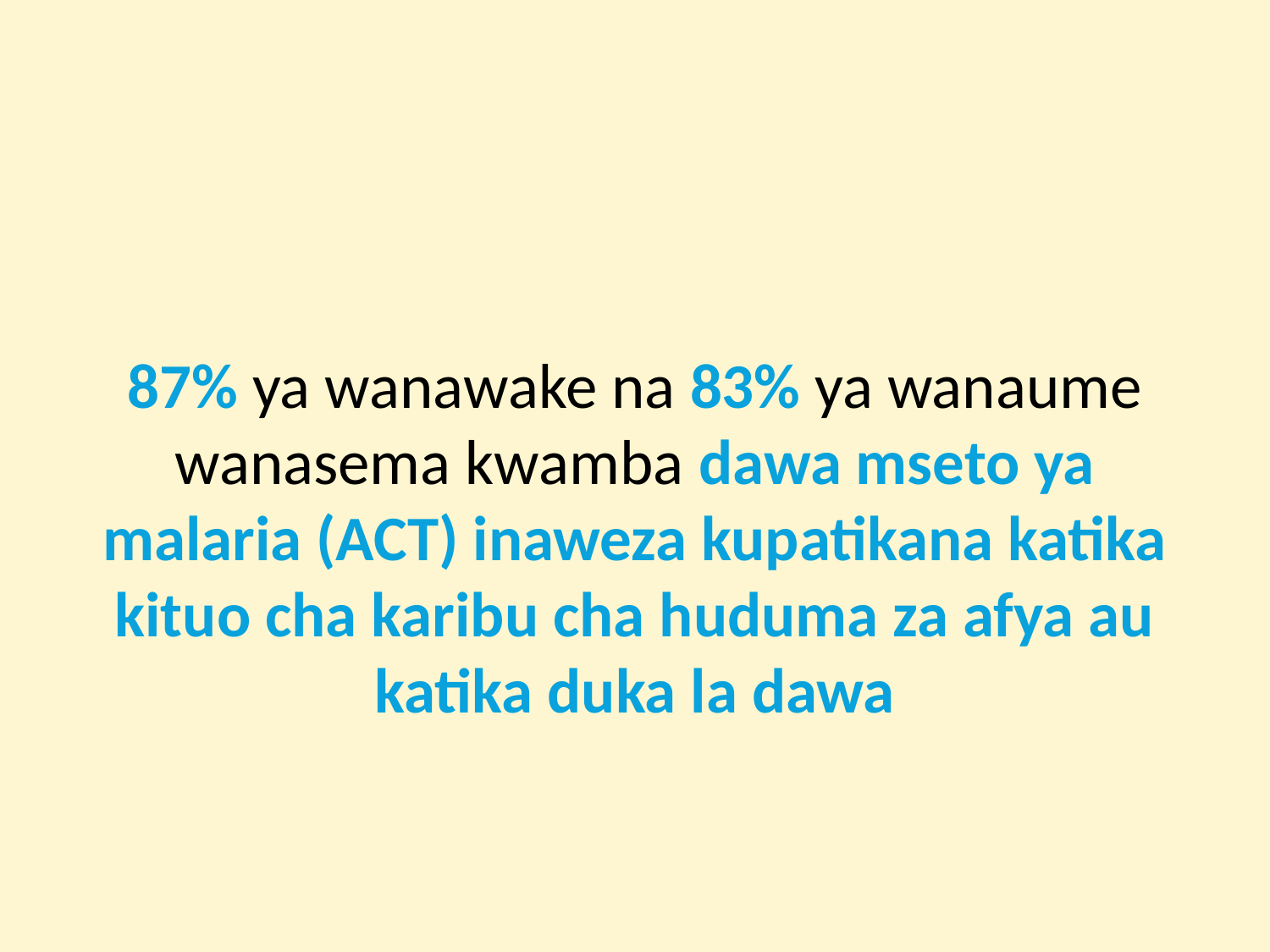

#
87% ya wanawake na 83% ya wanaume wanasema kwamba dawa mseto ya malaria (ACT) inaweza kupatikana katika kituo cha karibu cha huduma za afya au katika duka la dawa